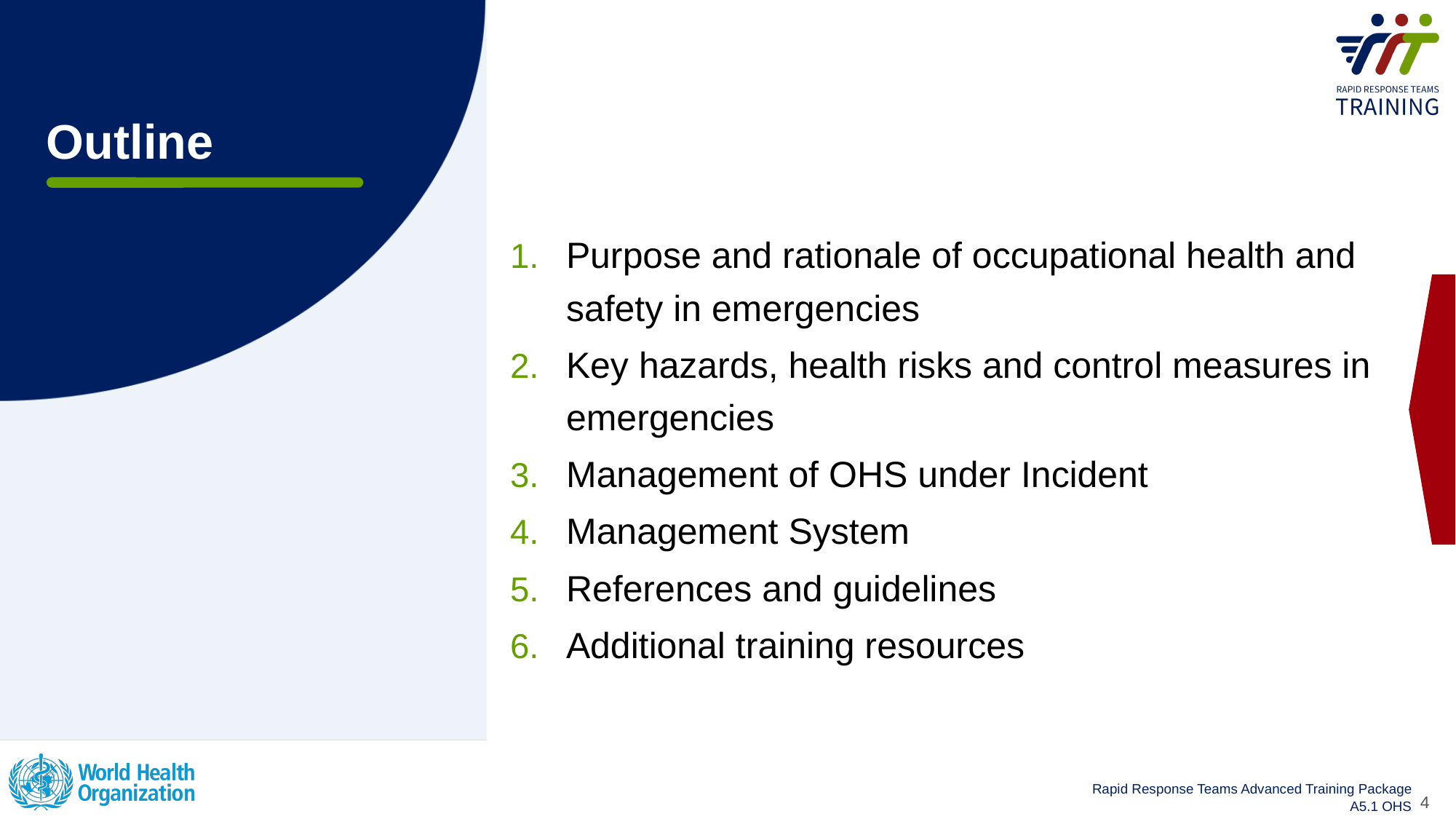

# Outline
Purpose and rationale of occupational health and safety in emergencies
Key hazards, health risks and control measures in emergencies
Management of OHS under Incident
Management System
References and guidelines
Additional training resources
4